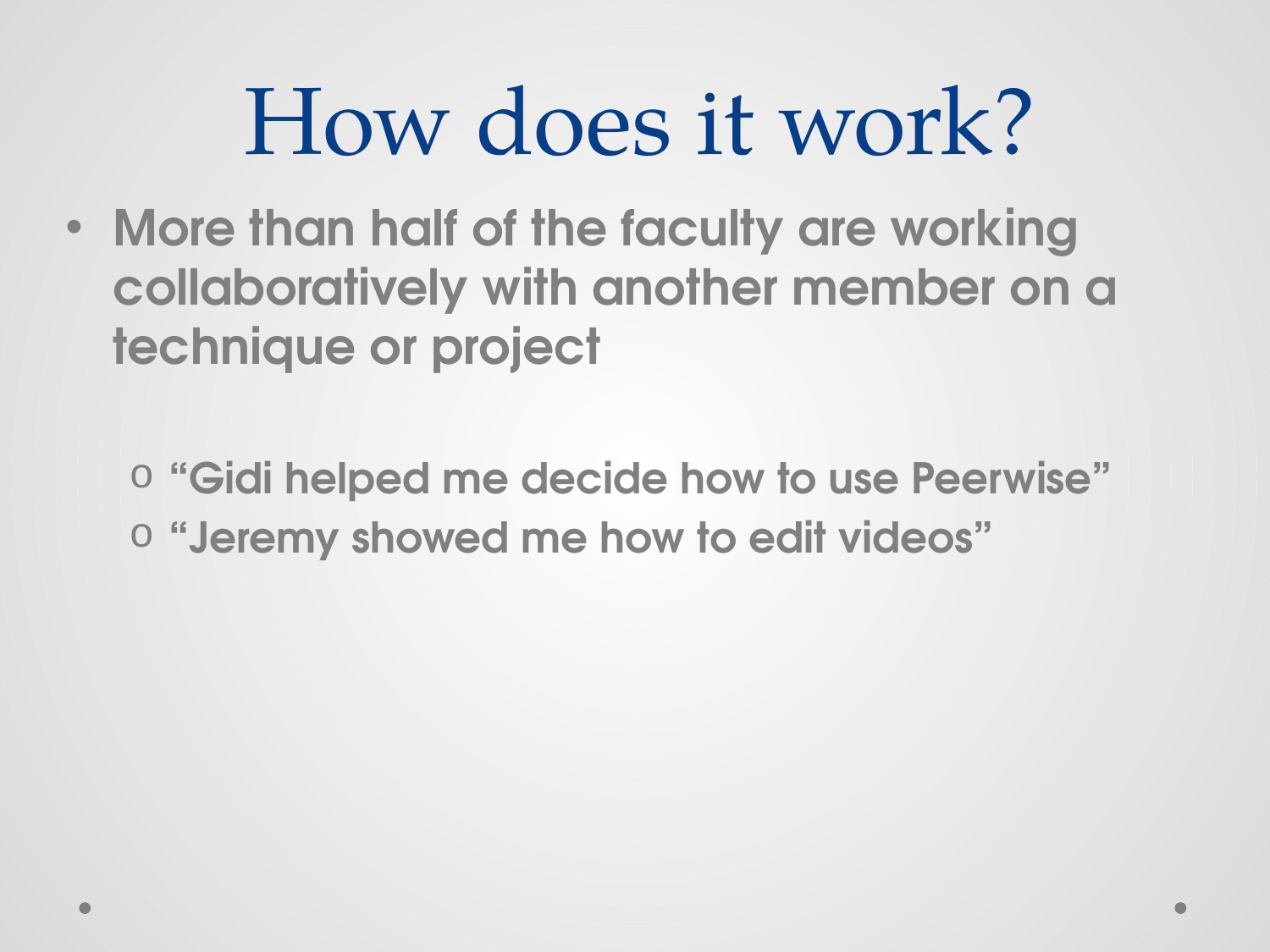

# How does it work?
More than half of the faculty are working collaboratively with another member on a technique or project

“Gidi helped me decide how to use Peerwise”
“Jeremy showed me how to edit videos”